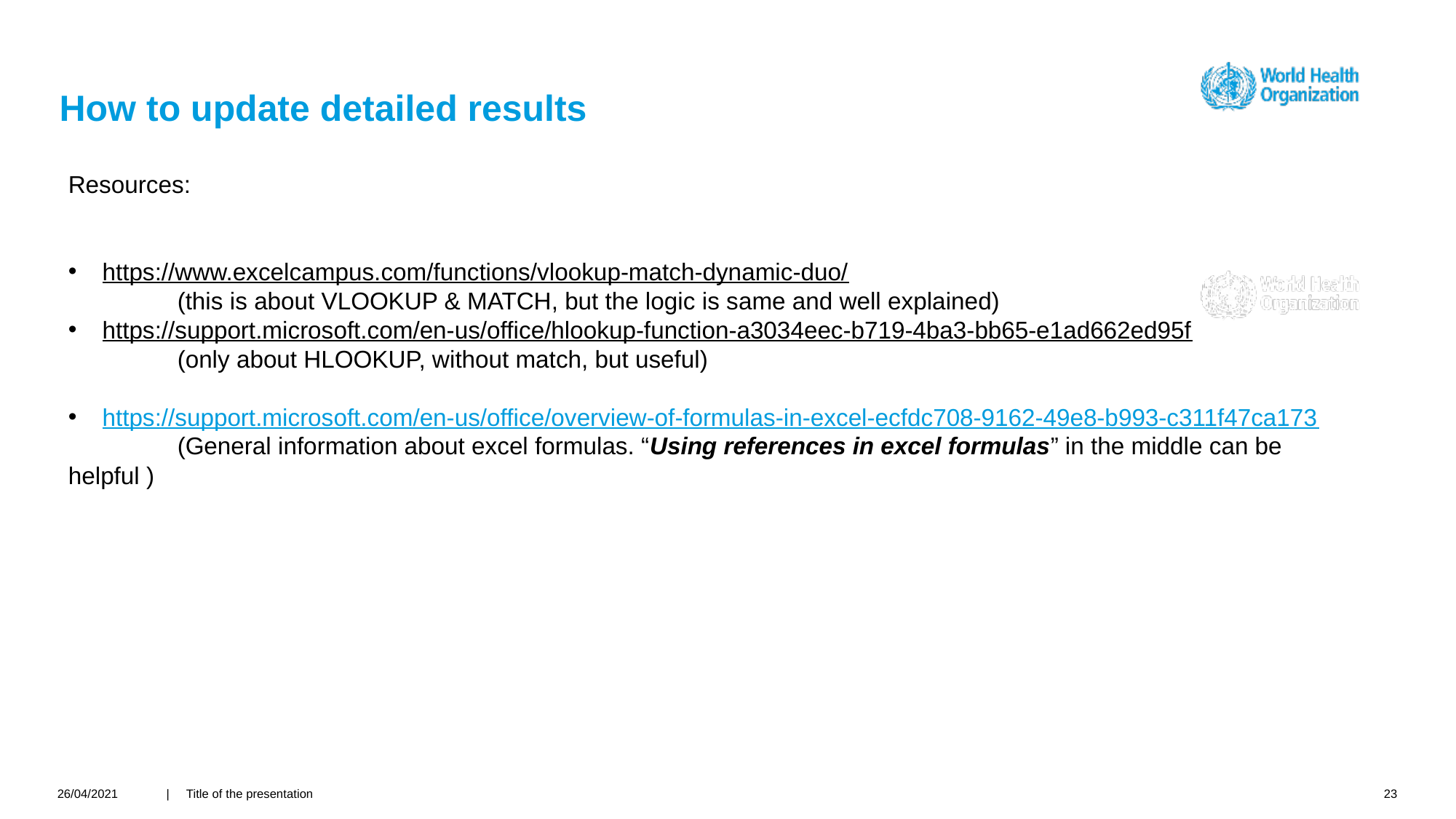

# How to update detailed results
Resources:

https://www.excelcampus.com/functions/vlookup-match-dynamic-duo/
	(this is about VLOOKUP & MATCH, but the logic is same and well explained)
https://support.microsoft.com/en-us/office/hlookup-function-a3034eec-b719-4ba3-bb65-e1ad662ed95f
	(only about HLOOKUP, without match, but useful)

https://support.microsoft.com/en-us/office/overview-of-formulas-in-excel-ecfdc708-9162-49e8-b993-c311f47ca173
	(General information about excel formulas. “Using references in excel formulas” in the middle can be helpful )

26/04/2021
|     Title of the presentation
23